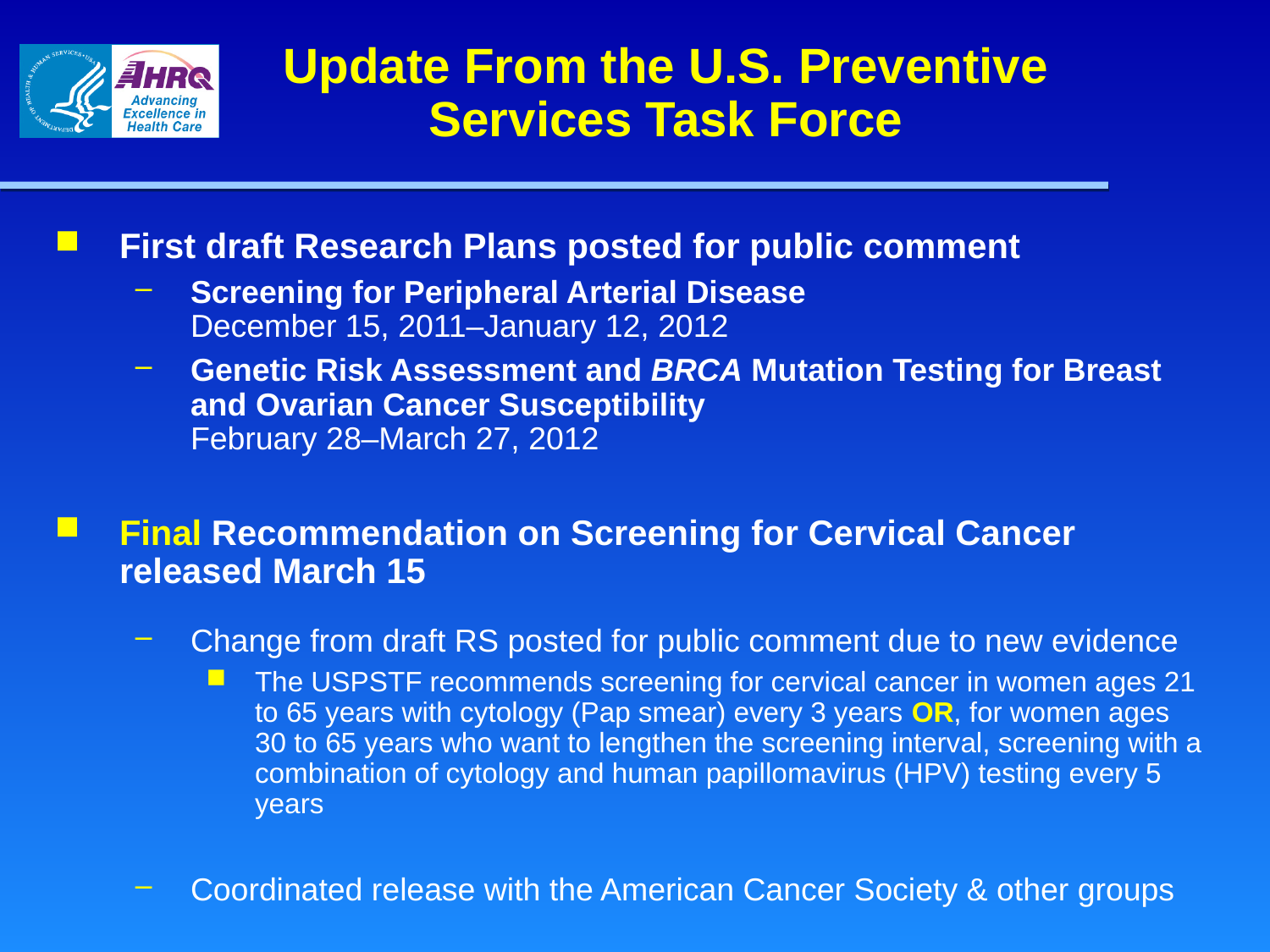

# Update From the U.S. Preventive Services Task Force
First draft Research Plans posted for public comment
Screening for Peripheral Arterial Disease                              December 15, 2011–January 12, 2012
Genetic Risk Assessment and BRCA Mutation Testing for Breast and Ovarian Cancer Susceptibility
February 28–March 27, 2012

Final Recommendation on Screening for Cervical Cancer released March 15

Change from draft RS posted for public comment due to new evidence
The USPSTF recommends screening for cervical cancer in women ages 21 to 65 years with cytology (Pap smear) every 3 years OR, for women ages 30 to 65 years who want to lengthen the screening interval, screening with a combination of cytology and human papillomavirus (HPV) testing every 5 years

Coordinated release with the American Cancer Society & other groups